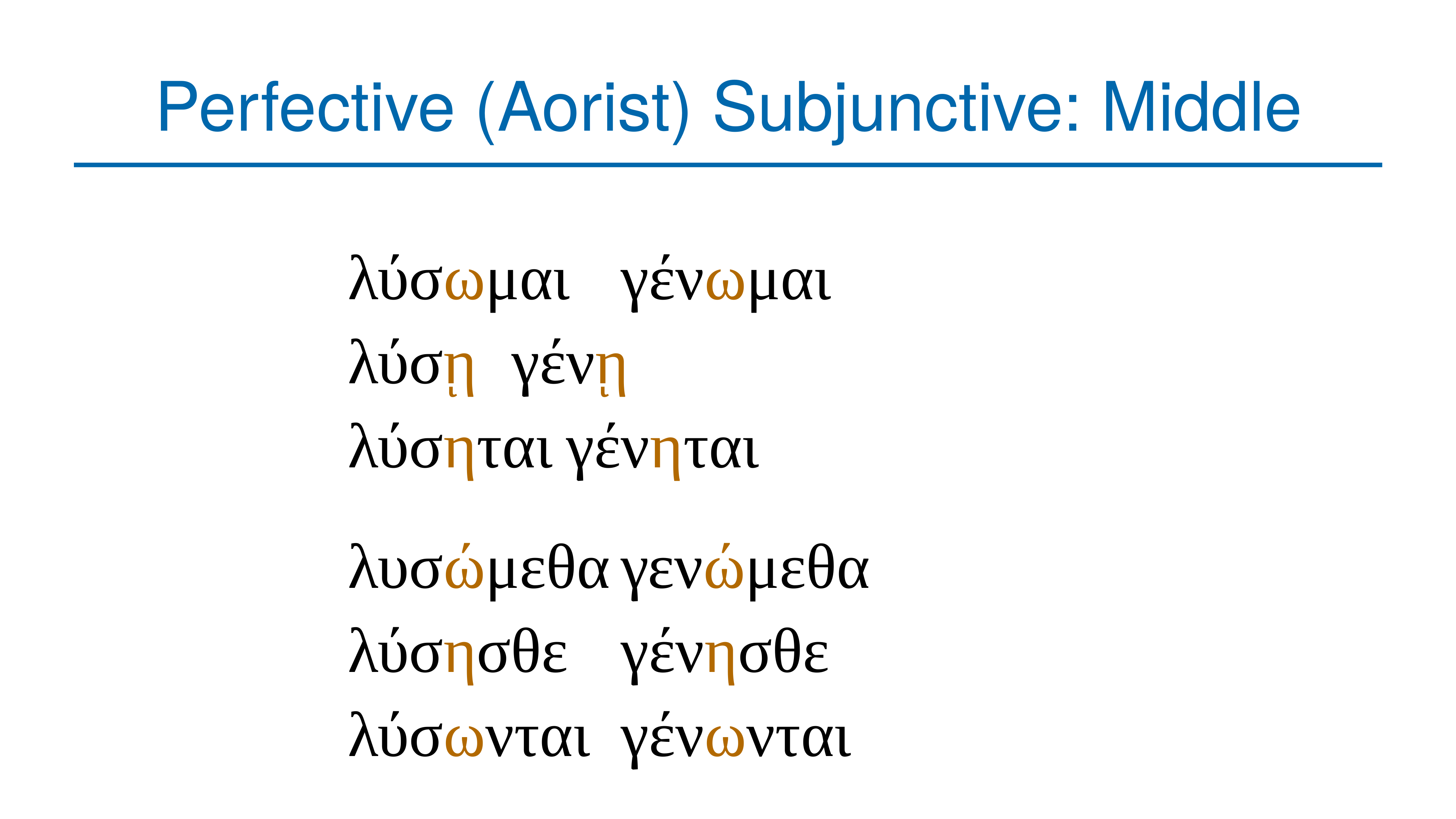

# Perfective (Aorist) Subjunctive: Middle
λύσωμαι	γένωμαι
λύσῃ	γένῃ
λύσηται	γένηται
λυσώμεθα	γενώμεθα
λύσησθε	γένησθε
λύσωνται	γένωνται